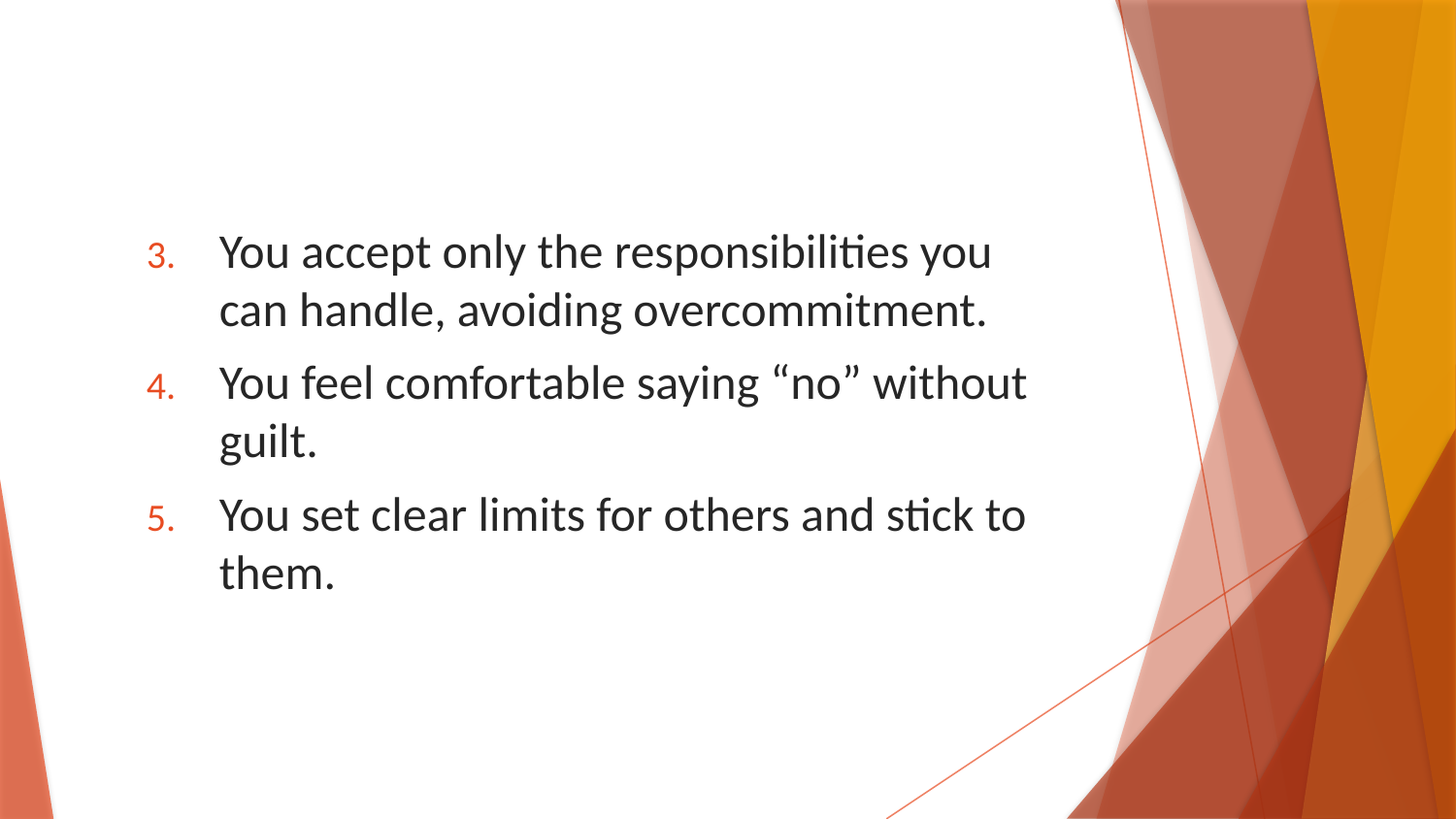

You accept only the responsibilities you can handle, avoiding overcommitment.
You feel comfortable saying “no” without guilt.
You set clear limits for others and stick to them.